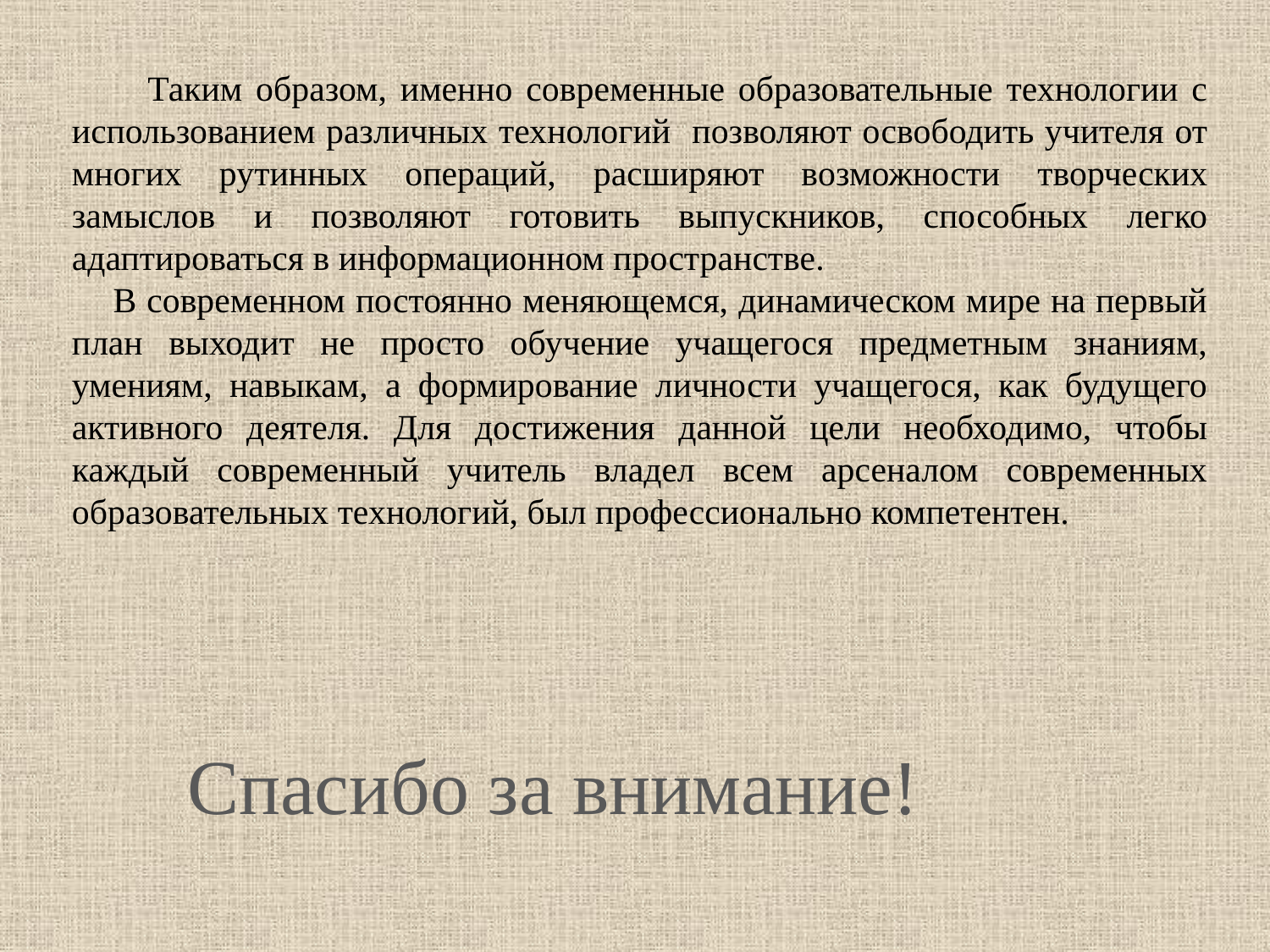

Таким образом, именно современные образовательные технологии с использованием различных технологий  позволяют освободить учителя от многих рутинных операций, расширяют возможности творческих замыслов и позволяют готовить выпускников, способных легко адаптироваться в информационном пространстве.
    В современном постоянно меняющемся, динамическом мире на первый план выходит не просто обучение учащегося предметным знаниям, умениям, навыкам, а формирование личности учащегося, как будущего активного деятеля. Для достижения данной цели необходимо, чтобы каждый современный учитель владел всем арсеналом современных образовательных технологий, был профессионально компетентен.
# Спасибо за внимание!